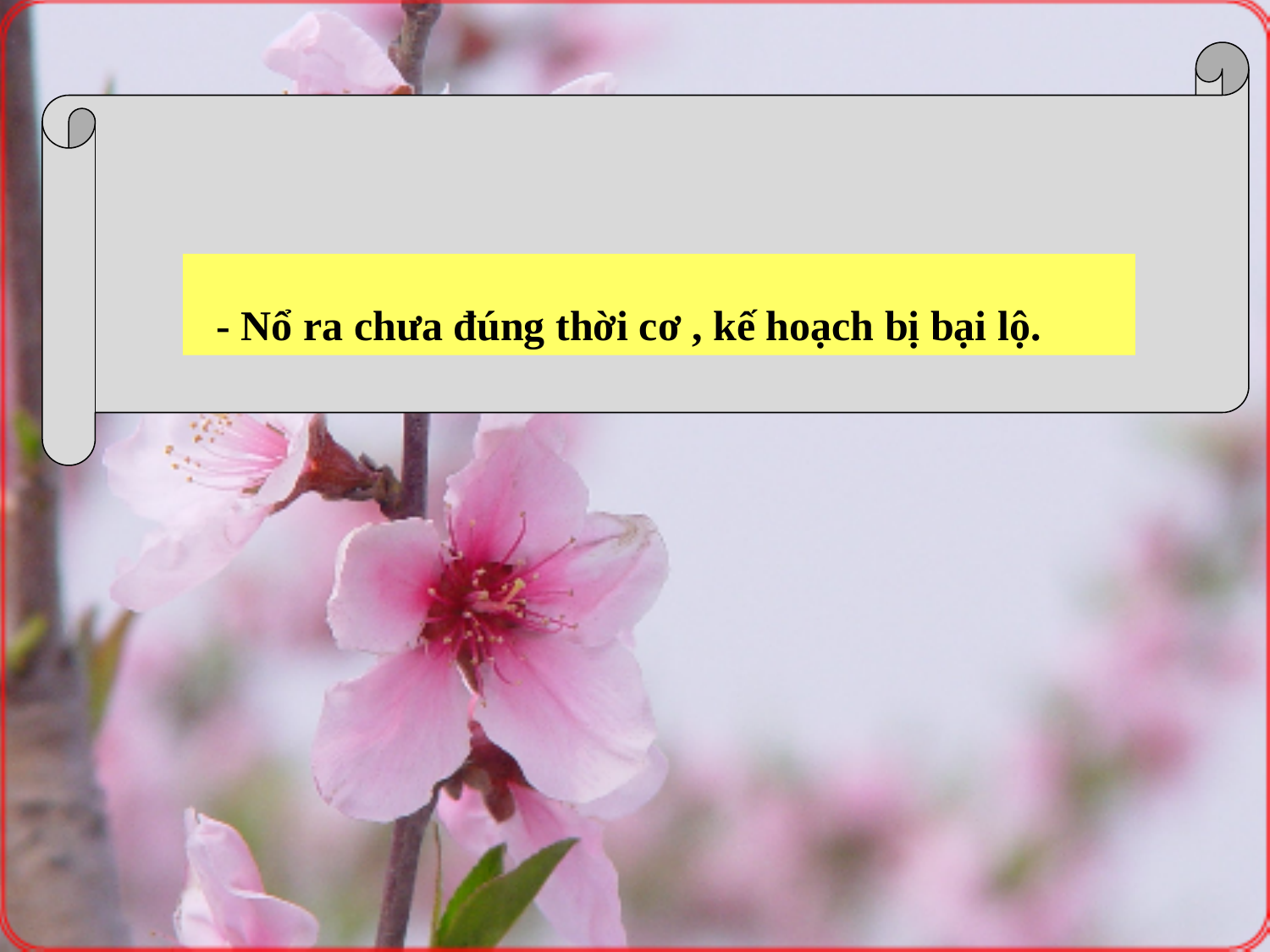

- Nổ ra chưa đúng thời cơ , kế hoạch bị bại lộ.